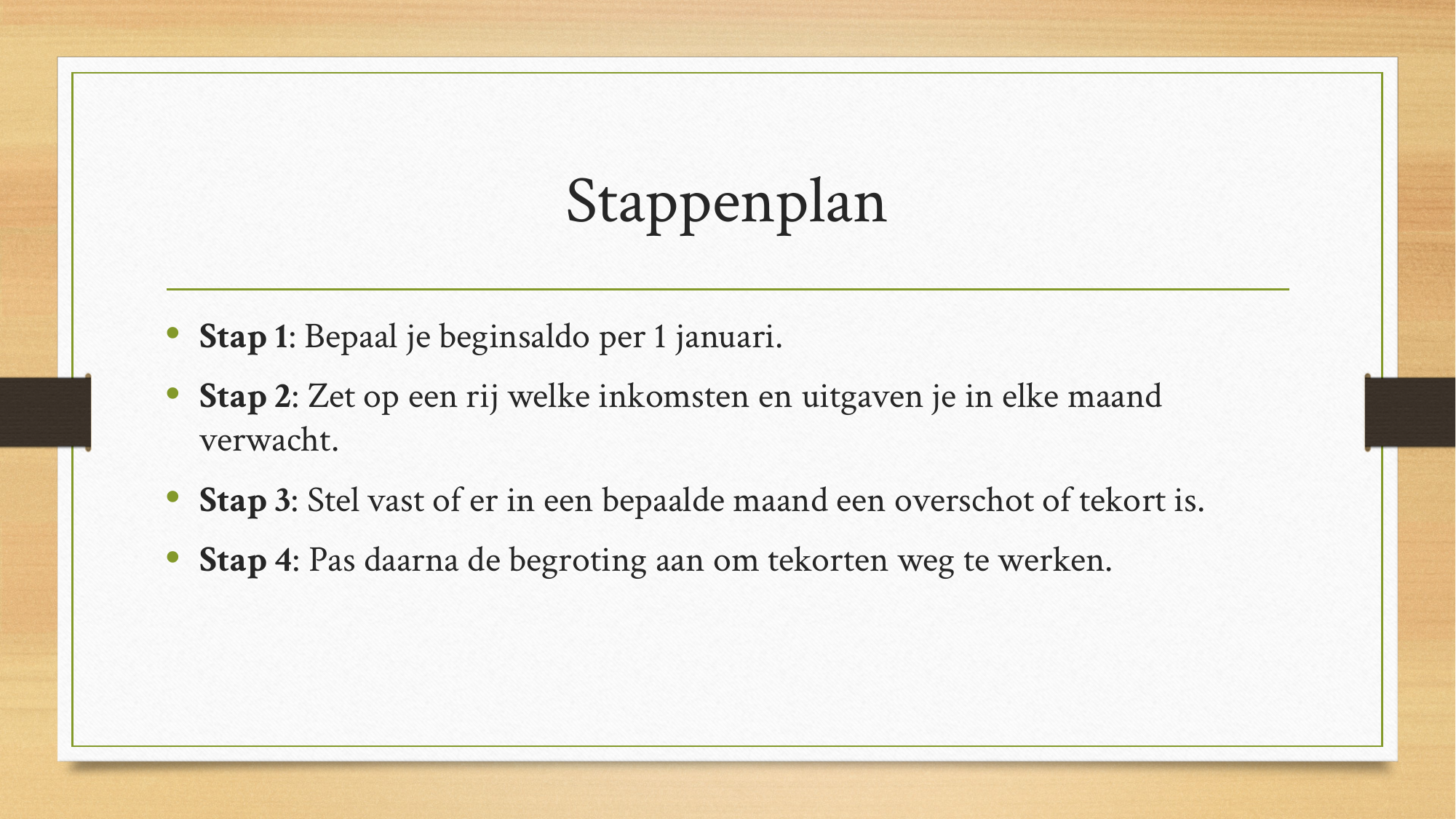

# Stappenplan
Stap 1: Bepaal je beginsaldo per 1 januari.
Stap 2: Zet op een rij welke inkomsten en uitgaven je in elke maand verwacht.
Stap 3: Stel vast of er in een bepaalde maand een overschot of tekort is.
Stap 4: Pas daarna de begroting aan om tekorten weg te werken.